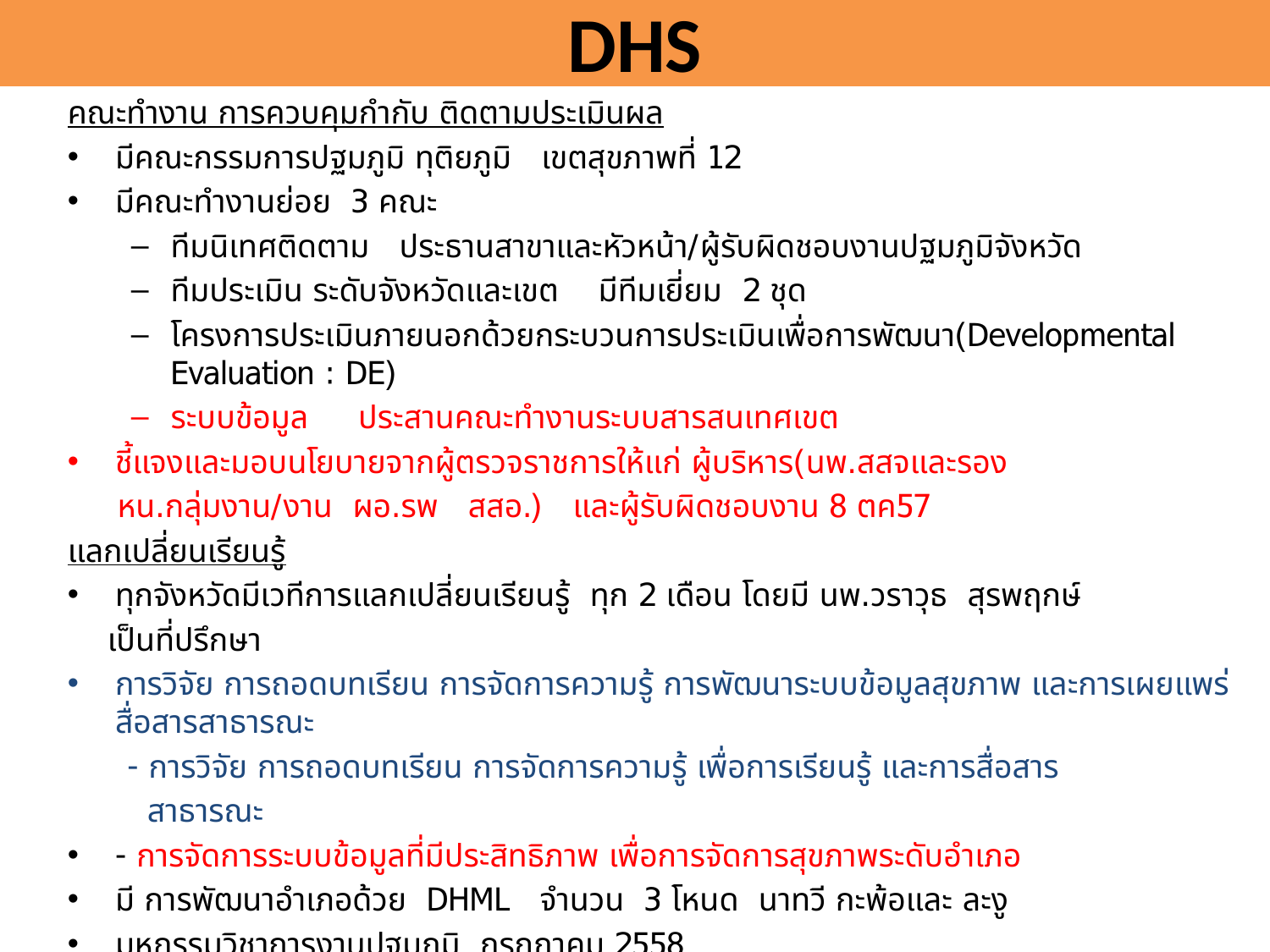

# DHS
คณะทำงาน การควบคุมกำกับ ติดตามประเมินผล
มีคณะกรรมการปฐมภูมิ ทุติยภูมิ   เขตสุขภาพที่ 12
มีคณะทำงานย่อย  3 คณะ
ทีมนิเทศติดตาม   ประธานสาขาและหัวหน้า/ผู้รับผิดชอบงานปฐมภูมิจังหวัด
ทีมประเมิน ระดับจังหวัดและเขต    มีทีมเยี่ยม  2 ชุด
โครงการประเมินภายนอกด้วยกระบวนการประเมินเพื่อการพัฒนา(Developmental  Evaluation : DE)
ระบบข้อมูล     ประสานคณะทำงานระบบสารสนเทศเขต
ชี้แจงและมอบนโยบายจากผู้ตรวจราชการให้แก่ ผู้บริหาร(นพ.สสจและรอง
     หน.กลุ่มงาน/งาน  ผอ.รพ   สสอ.)   และผู้รับผิดชอบงาน 8 ตค57
แลกเปลี่ยนเรียนรู้
ทุกจังหวัดมีเวทีการแลกเปลี่ยนเรียนรู้  ทุก 2 เดือน โดยมี นพ.วราวุธ  สุรพฤกษ์
    เป็นที่ปรึกษา
การวิจัย การถอดบทเรียน การจัดการความรู้ การพัฒนาระบบข้อมูลสุขภาพ และการเผยแพร่สื่อสารสาธารณะ
      - การวิจัย การถอดบทเรียน การจัดการความรู้ เพื่อการเรียนรู้ และการสื่อสาร
        สาธารณะ
- การจัดการระบบข้อมูลที่มีประสิทธิภาพ เพื่อการจัดการสุขภาพระดับอำเภอ
มี การพัฒนาอำเภอด้วย  DHML   จำนวน  3 โหนด  นาทวี กะพ้อและ ละงู
มหกรรมวิชาการงานปฐมภูมิ  กรกฏาคม 2558